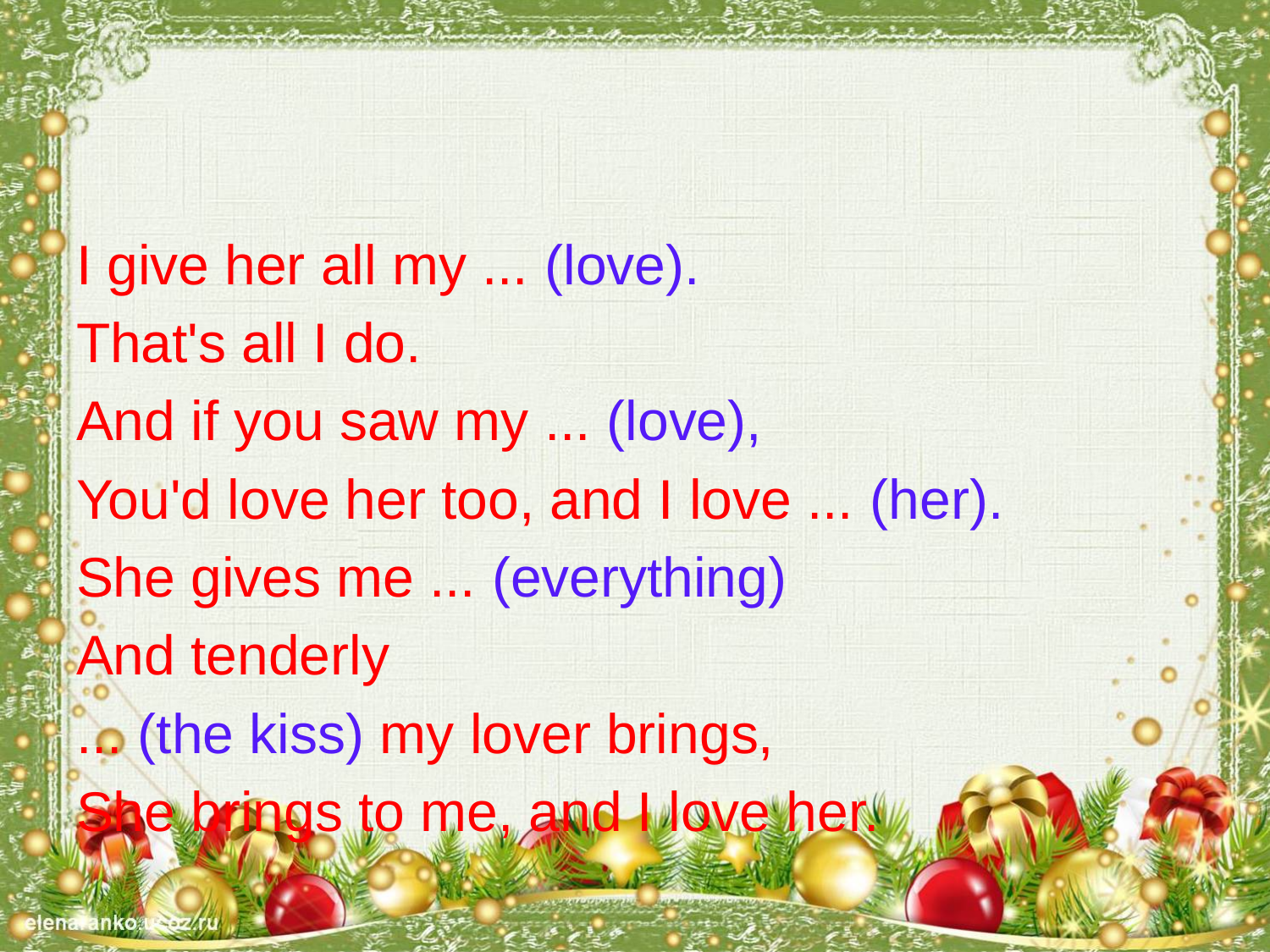

#
I give her all my ... (love).
That's all I do.
And if you saw my ... (love),
You'd love her too, and I love ... (her).
She gives me ... (everything)
And tenderly
... (the kiss) my lover brings,
She brings to me, and I love her.